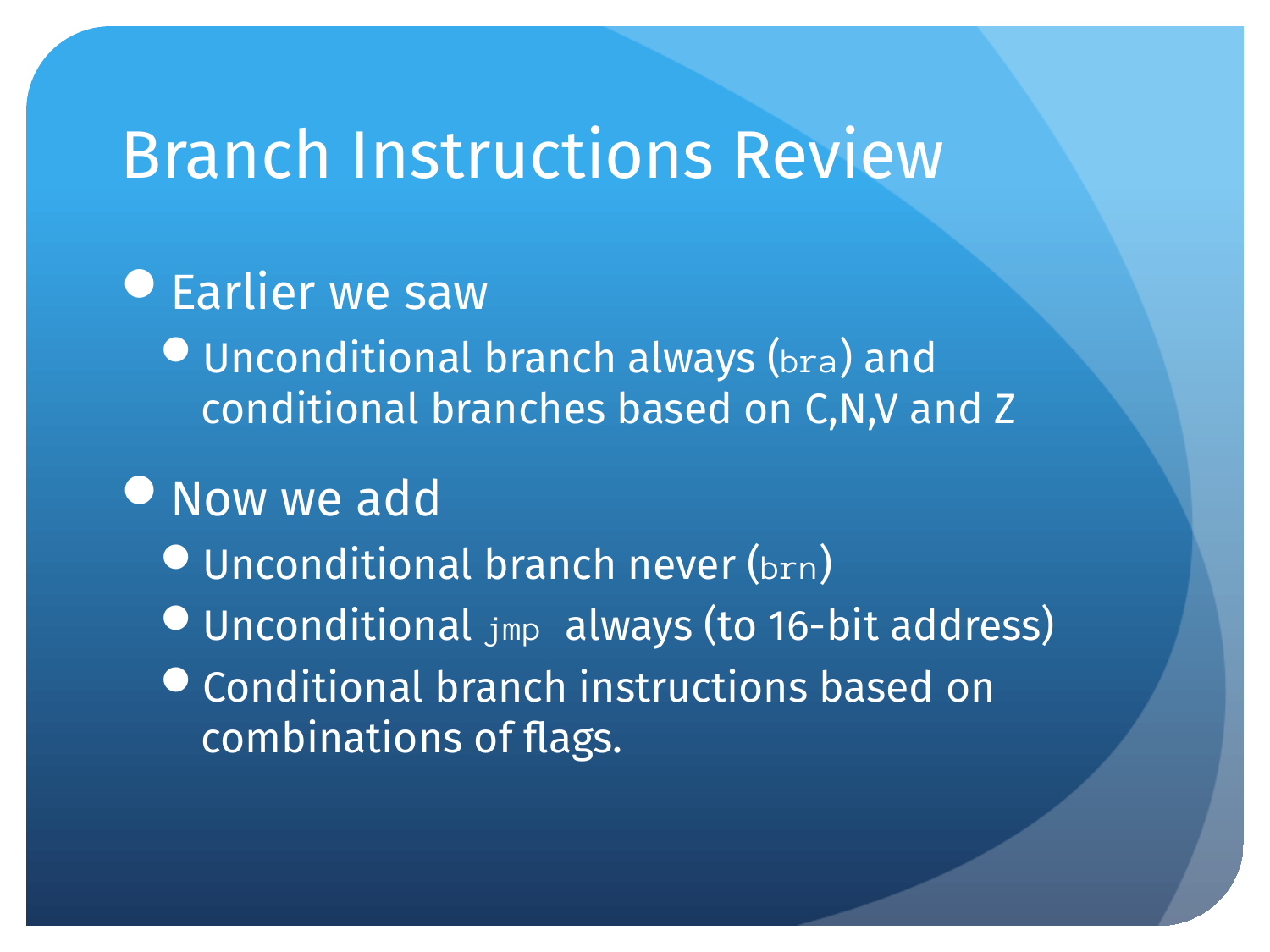

# Branch Instructions Review
Earlier we saw
Unconditional branch always (bra) and conditional branches based on C,N,V and Z
Now we add
Unconditional branch never (brn)
Unconditional jmp always (to 16-bit address)
Conditional branch instructions based on combinations of flags.